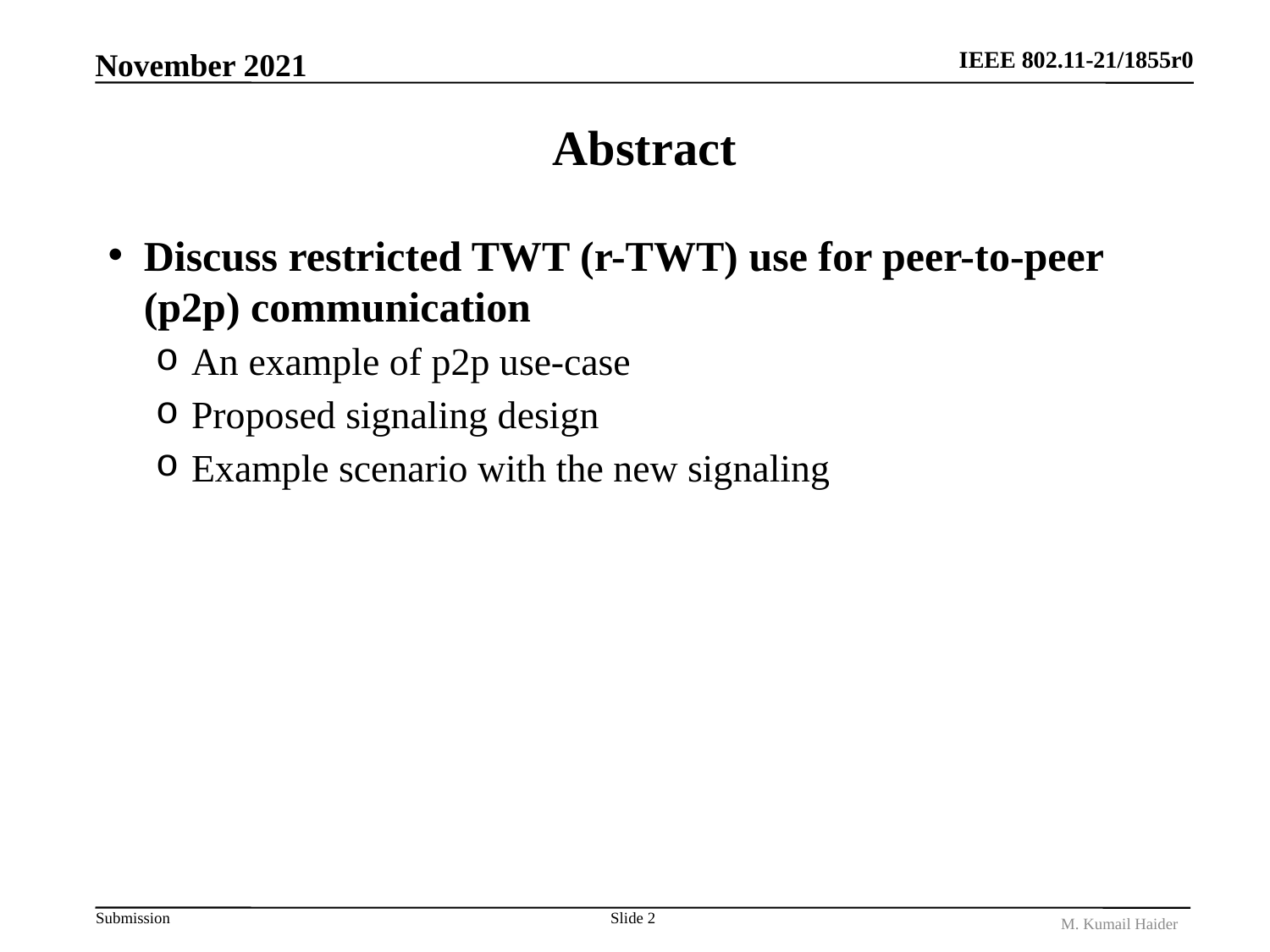

November 2021
# Abstract
Discuss restricted TWT (r-TWT) use for peer-to-peer (p2p) communication
An example of p2p use-case
Proposed signaling design
Example scenario with the new signaling

Slide 2
M. Kumail Haider